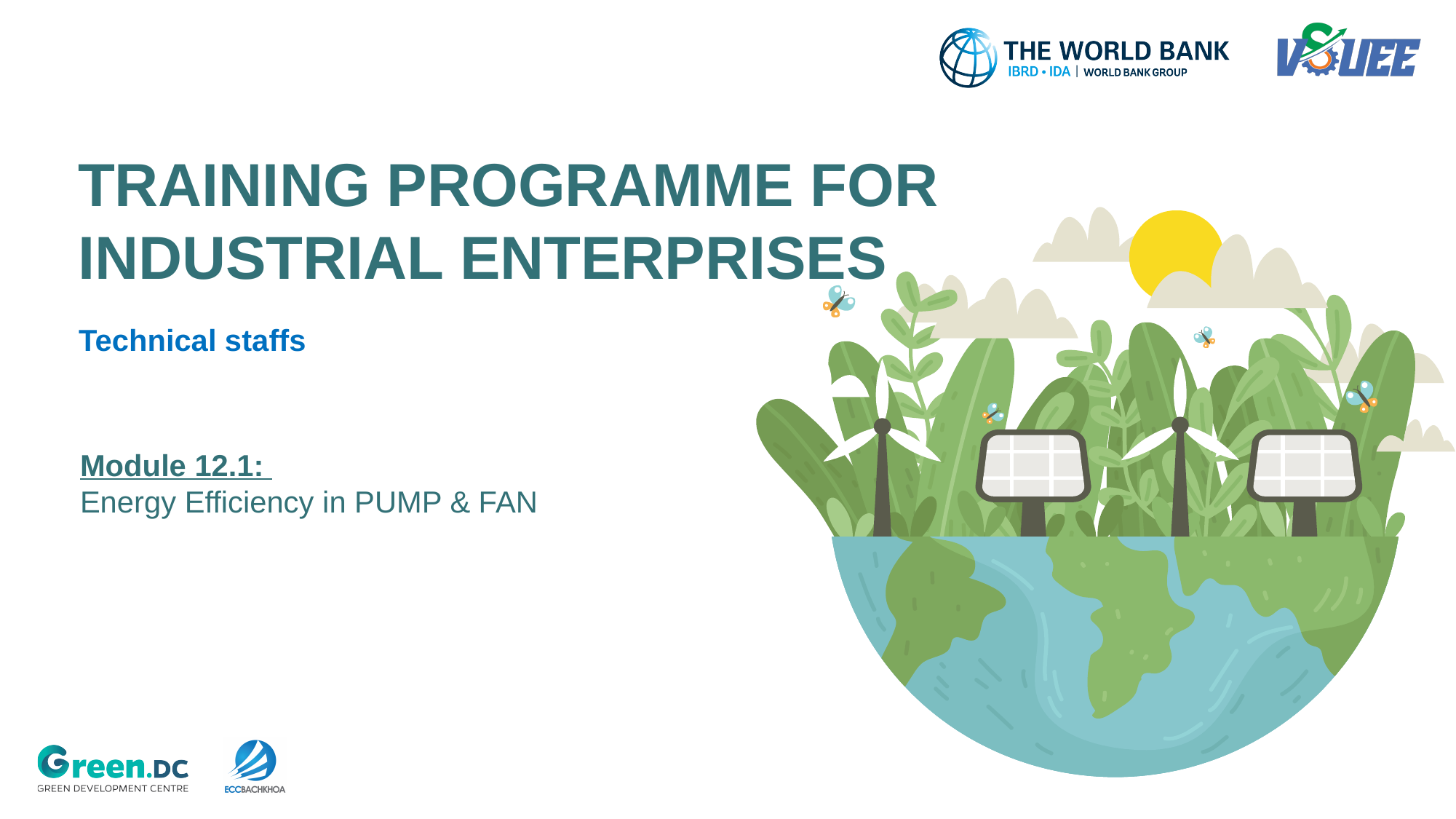

# TRAINING PROGRAMME FOR INDUSTRIAL ENTERPRISES

Technical staffs
Module 12.1:
Energy Efficiency in PUMP & FAN